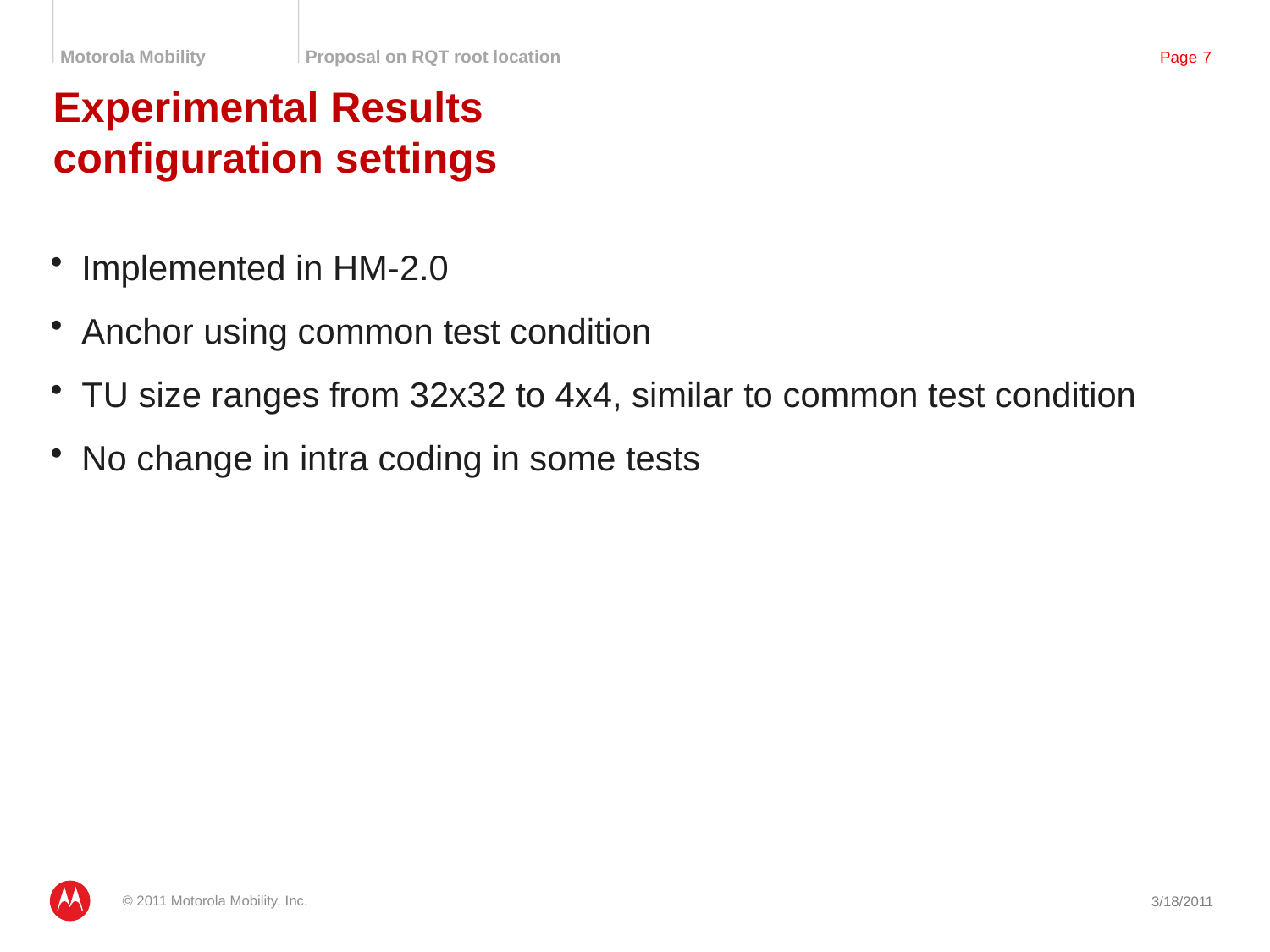

# Experimental Results configuration settings
Implemented in HM-2.0
Anchor using common test condition
TU size ranges from 32x32 to 4x4, similar to common test condition
No change in intra coding in some tests

© 2011 Motorola Mobility, Inc.
3/18/2011